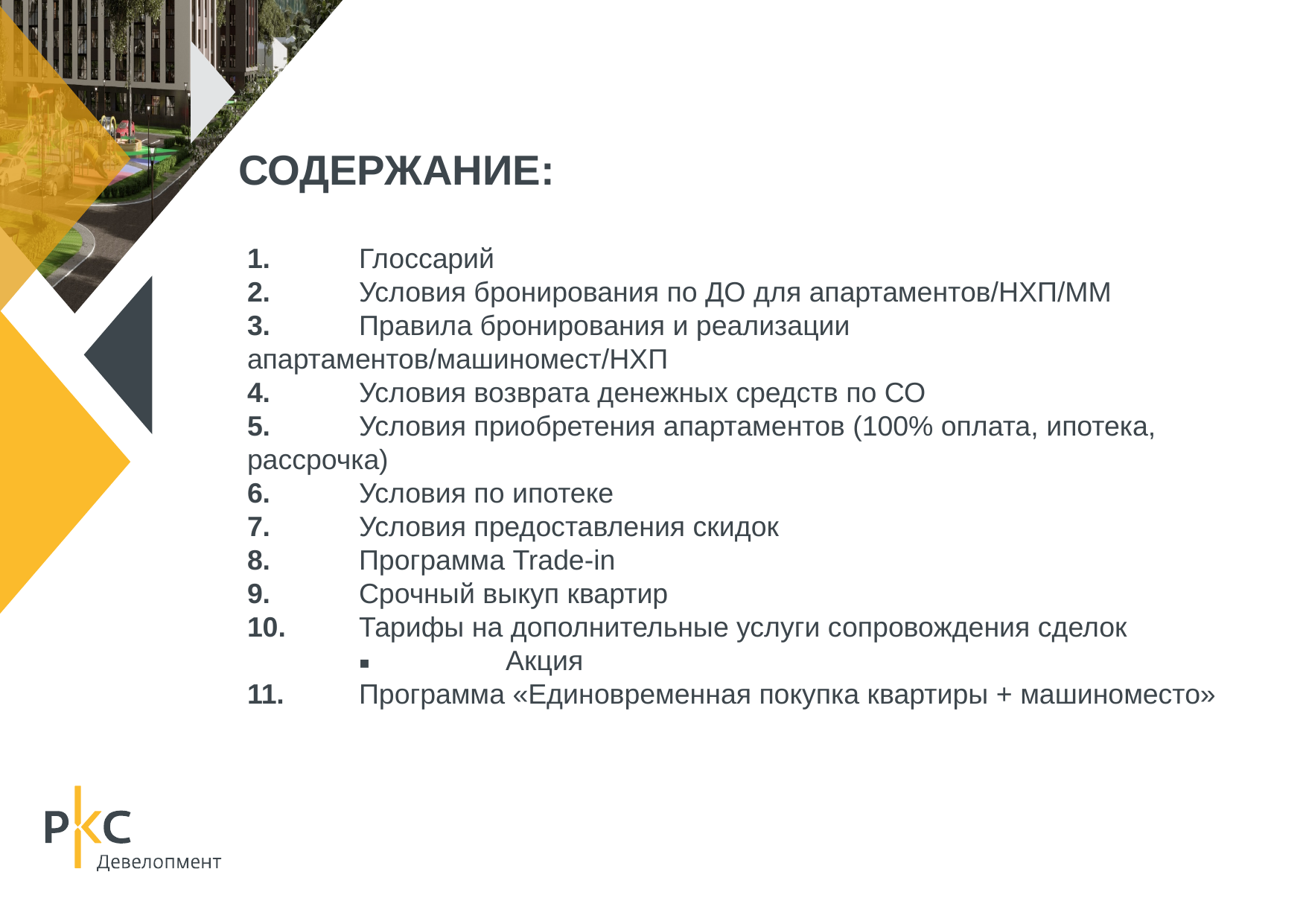

# СОДЕРЖАНИЕ:
1.	Глоссарий
2.	Условия бронирования по ДО для апартаментов/НХП/ММ
3.	Правила бронирования и реализации апартаментов/машиномест/НХП
4.	Условия возврата денежных средств по СО
5.	Условия приобретения апартаментов (100% оплата, ипотека, рассрочка)
6.	Условия по ипотеке
7.	Условия предоставления скидок
8.	Программа Trade-in
9.	Срочный выкуп квартир
10.	Тарифы на дополнительные услуги сопровождения сделок
	Акция
11.	Программа «Единовременная покупка квартиры + машиноместо»

2
2